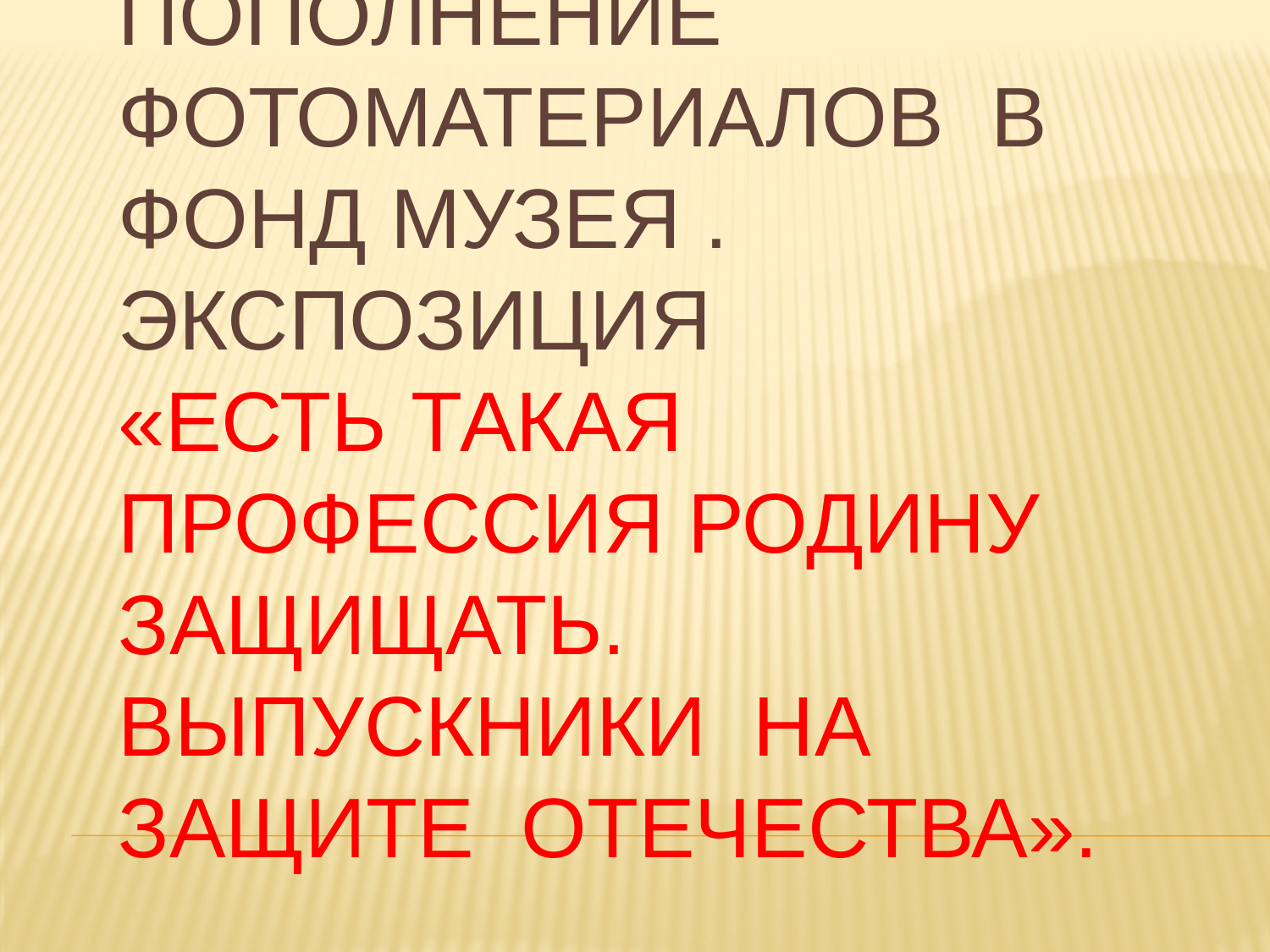

# Пополнение фотоматериалов  в фонд музея . Экспозиция «Есть такая профессия родину защищать. Выпускники  на  защите  отечества».